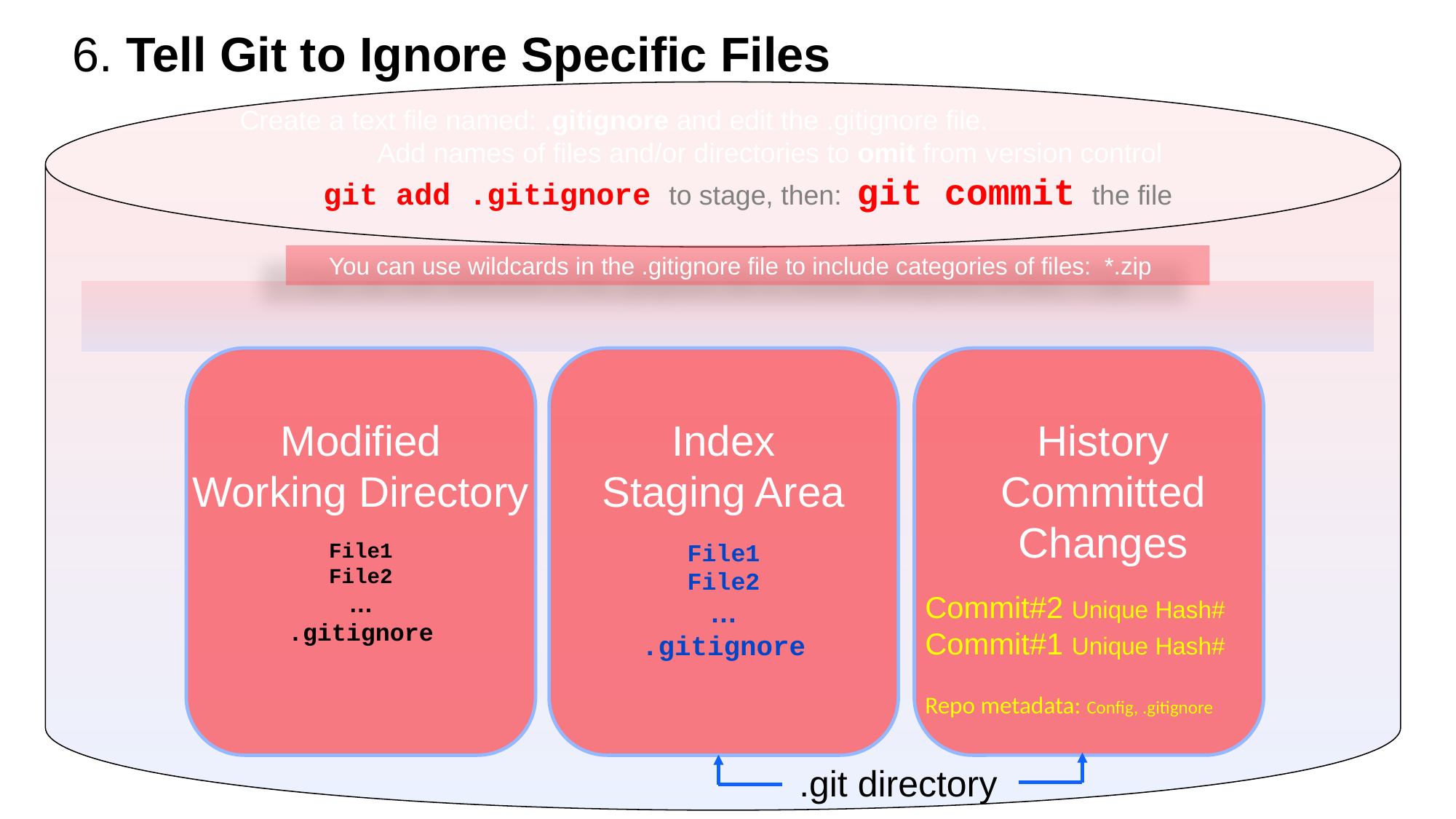

# 6. Tell Git to Ignore Specific Files

Create a text file named: .gitignore and edit the .gitignore file.                                          Add names of files and/or directories to omit from version control
git add .gitignore to stage, then:  git commit  the file
You can use wildcards in the .gitignore file to include categories of files:  *.zip

History
Committed Changes

Commit#2 Unique Hash#
Commit#1 Unique Hash#

Repo metadata: Config, .gitignore

Modified
Working Directory

File1
File2
…
.gitignore

Index
Staging Area

File1
File2
…
.gitignore

.git directory